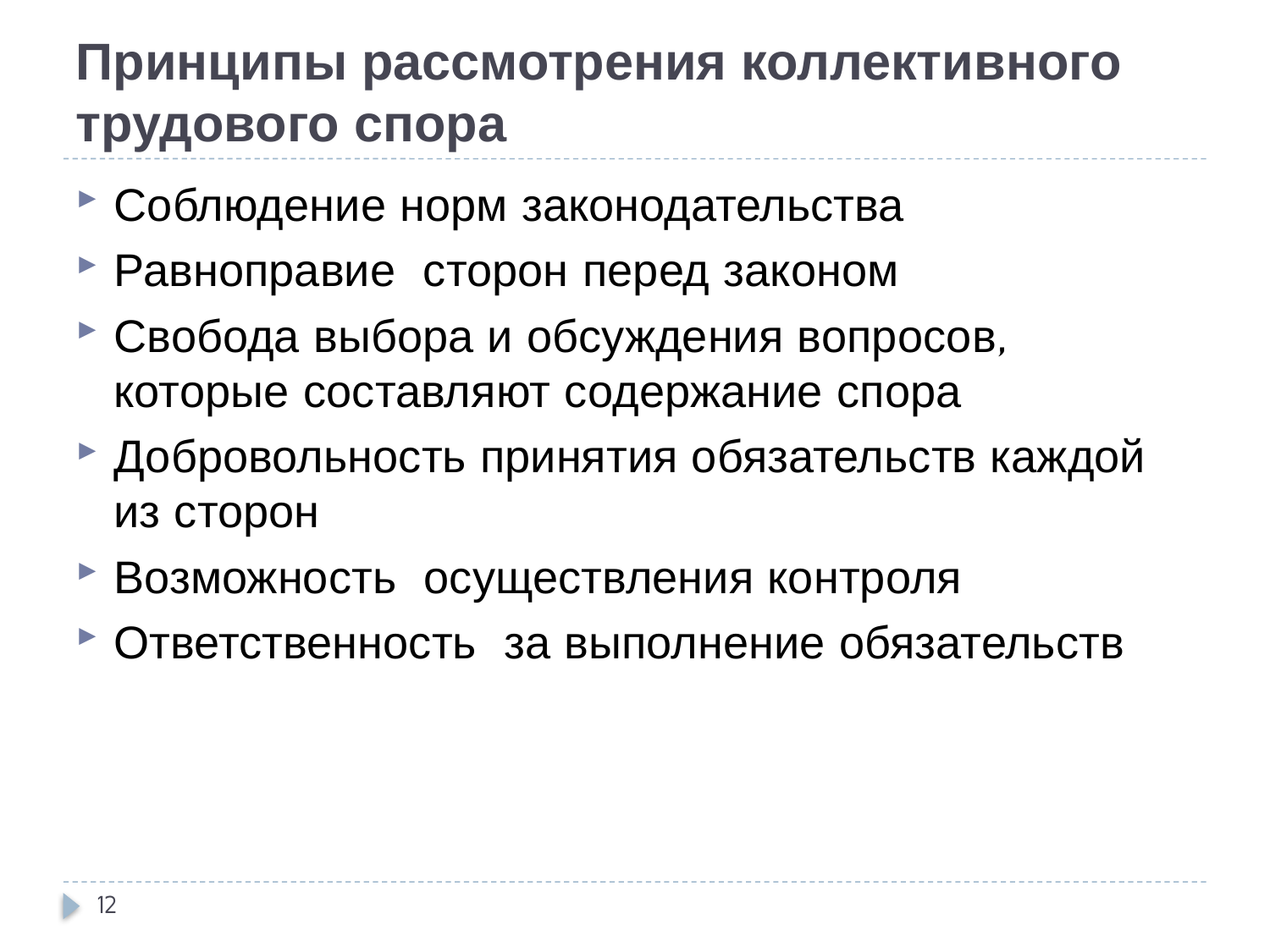

# Принципы рассмотрения коллективного трудового спора
Соблюдение норм законодательства
Равноправие  сторон перед законом
Свобода выбора и обсуждения вопросов, которые составляют содержание спора
Добровольность принятия обязательств каждой из сторон
Возможность  осуществления контроля
Ответственность  за выполнение обязательств
12